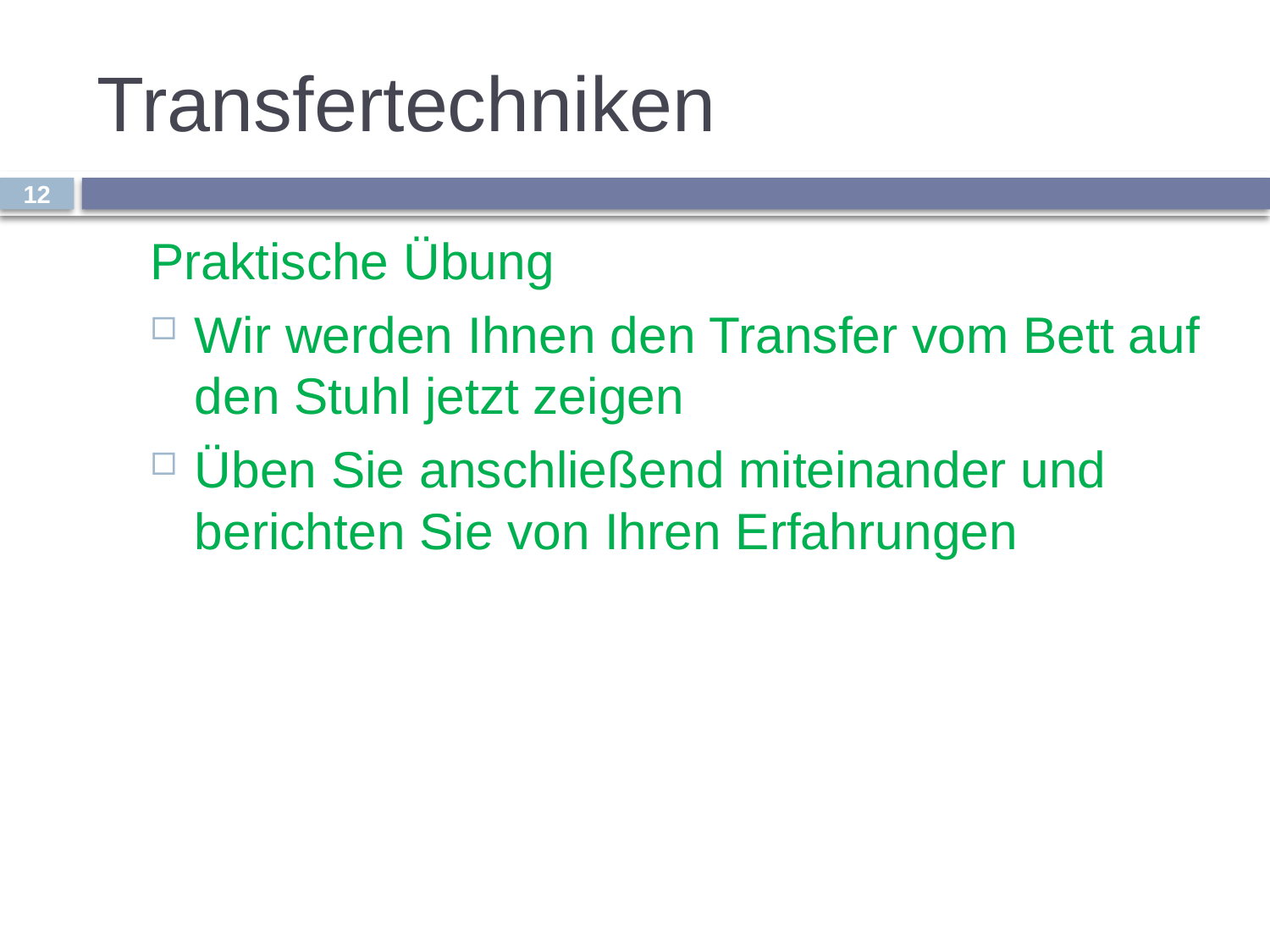

# Transfertechniken
12
Praktische Übung
Wir werden Ihnen den Transfer vom Bett auf den Stuhl jetzt zeigen
Üben Sie anschließend miteinander und berichten Sie von Ihren Erfahrungen